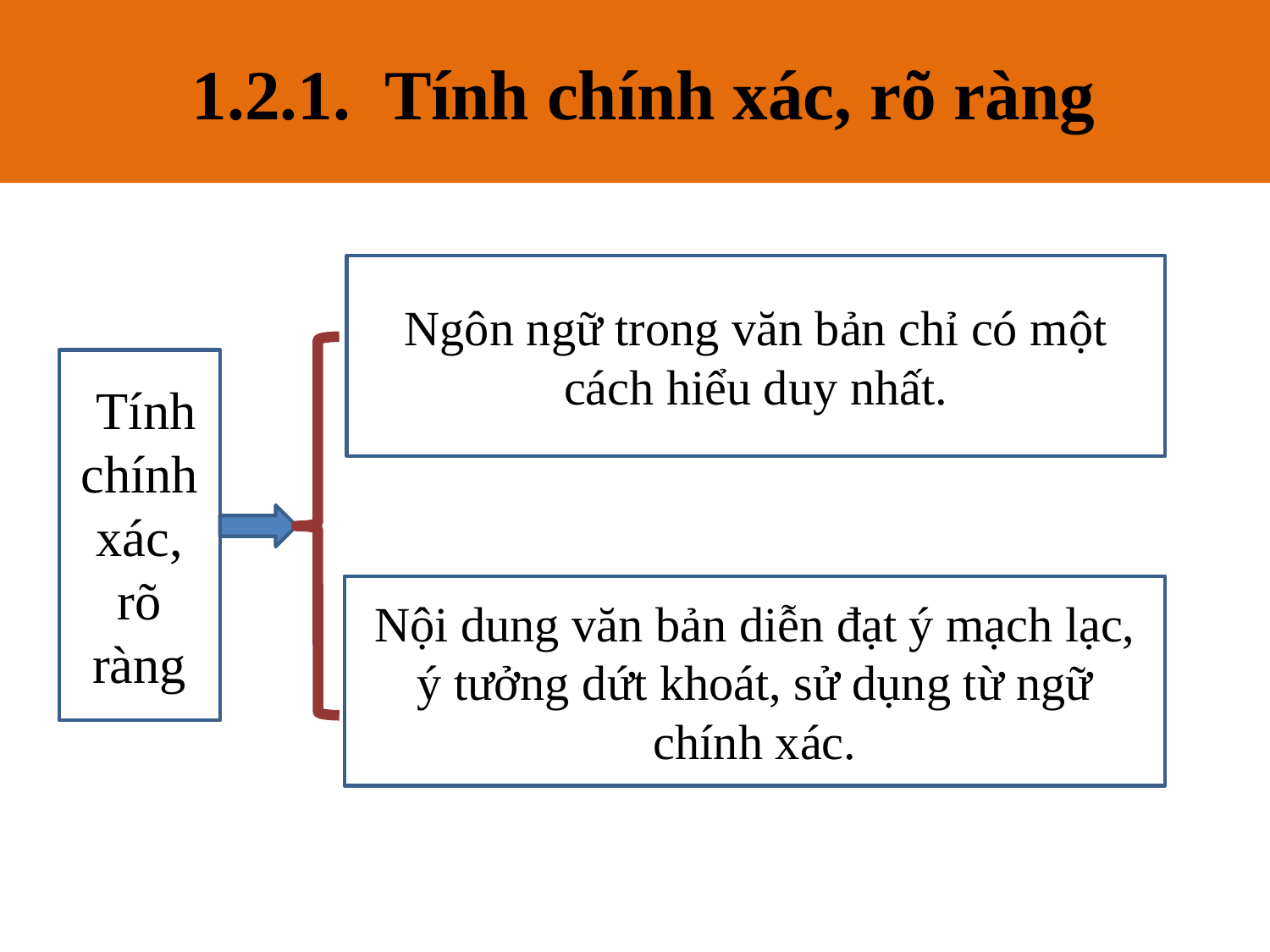

1.2.1.  Tính chính xác, rõ ràng
# 1.2.1.  Tính chính xác, rõ ràng
Ngôn ngữ trong văn bản chỉ có một cách hiểu duy nhất.

 Tính chính xác, rõ ràng

Nội dung văn bản diễn đạt ý mạch lạc, ý tưởng dứt khoát, sử dụng từ ngữ chính xác.